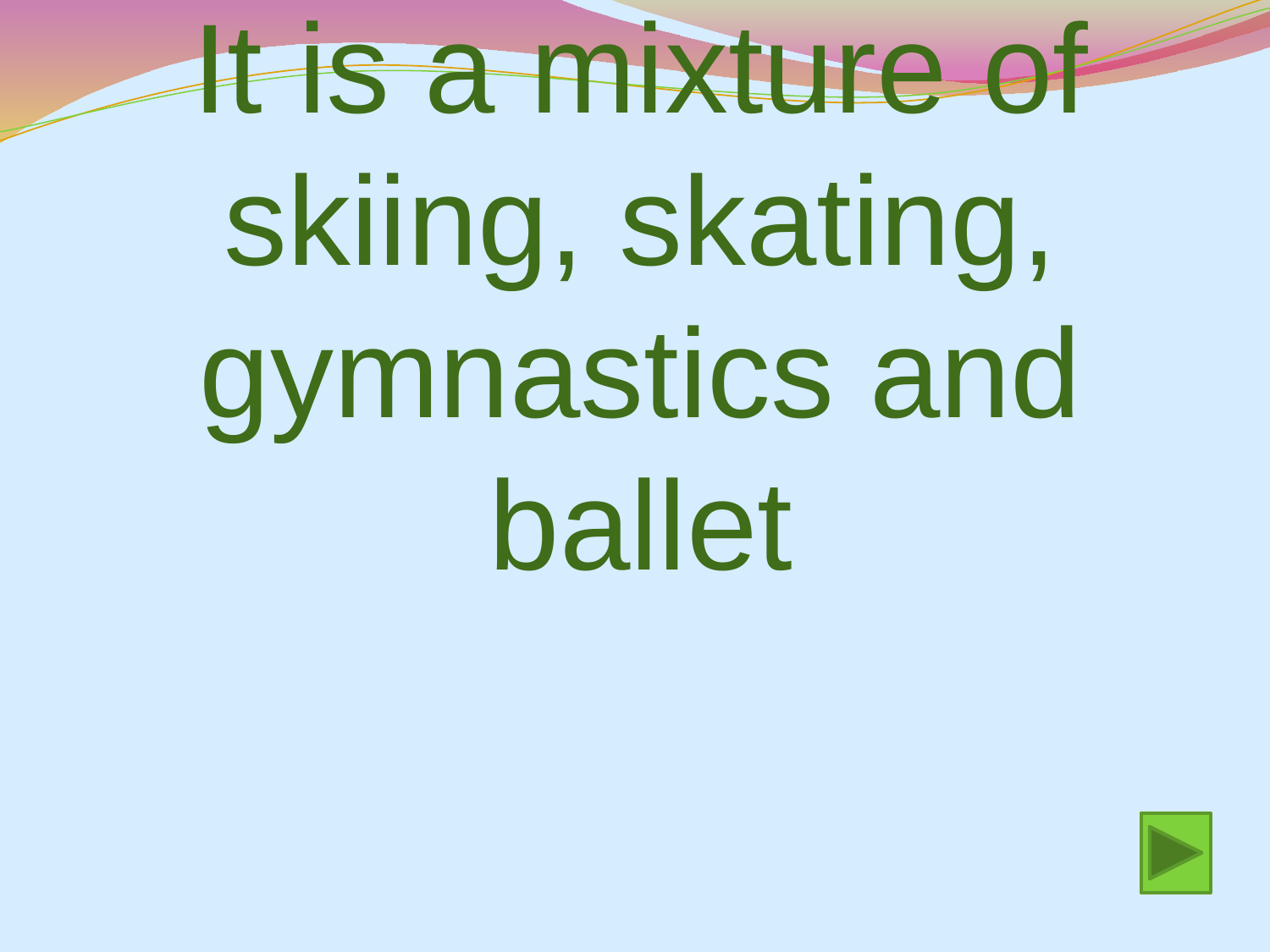

# It is a mixture of skiing, skating, gymnastics and ballet